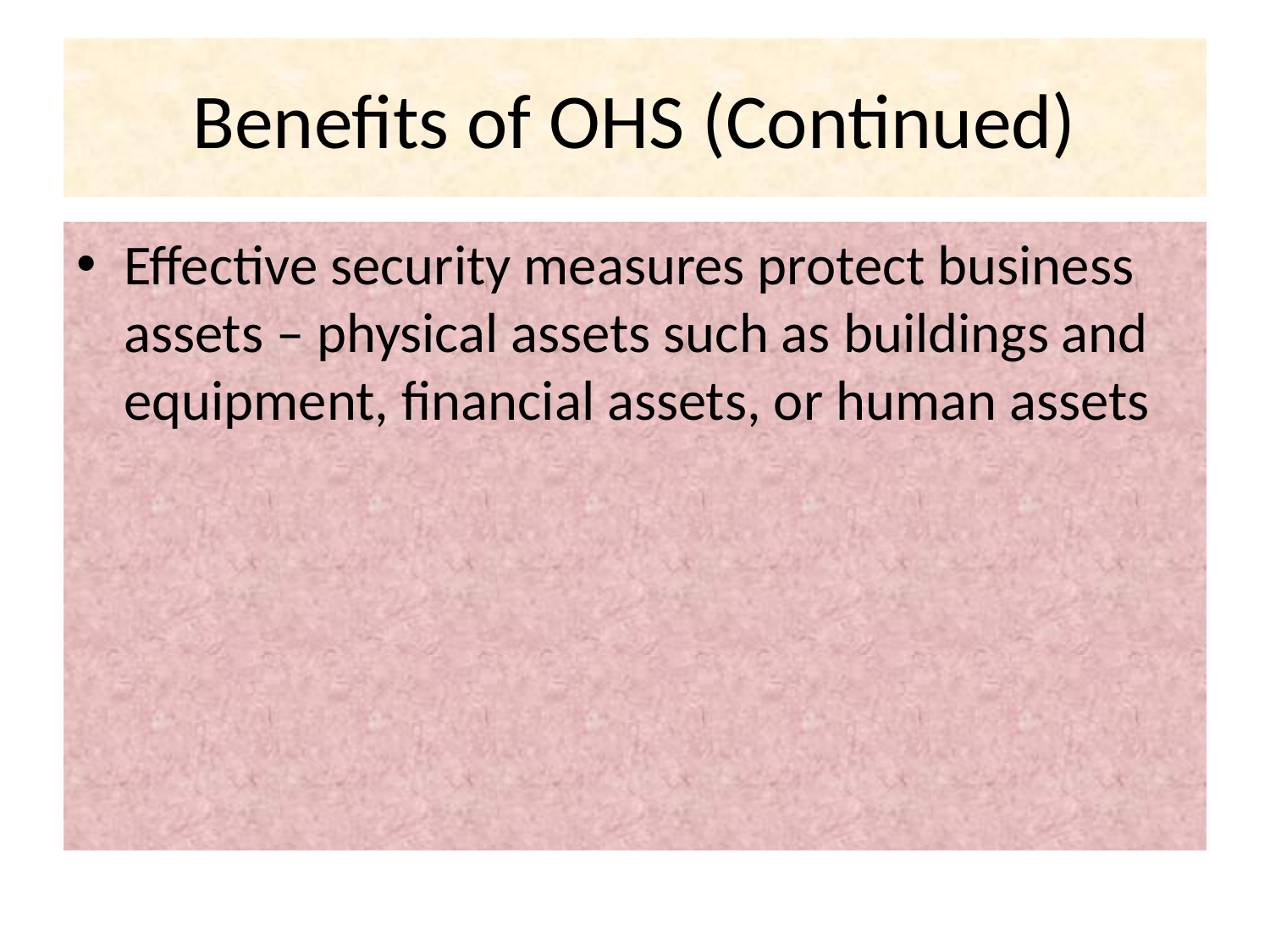

# Benefits of OHS (Continued)
Effective security measures protect business assets – physical assets such as buildings and equipment, financial assets, or human assets